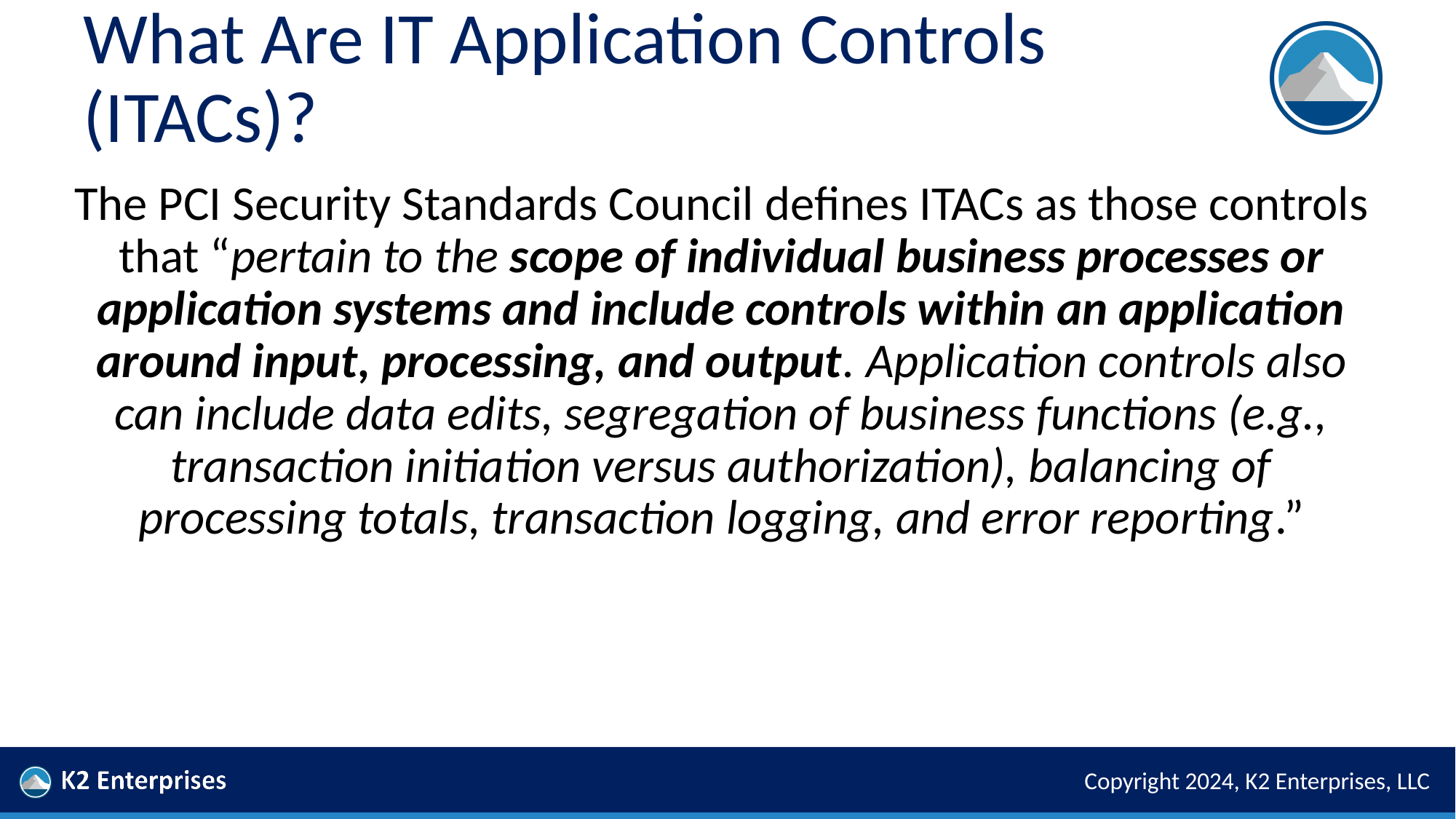

# What Are IT Application Controls (ITACs)?
The PCI Security Standards Council defines ITACs as those controls that “pertain to the scope of individual business processes or application systems and include controls within an application around input, processing, and output. Application controls also can include data edits, segregation of business functions (e.g., transaction initiation versus authorization), balancing of processing totals, transaction logging, and error reporting.”